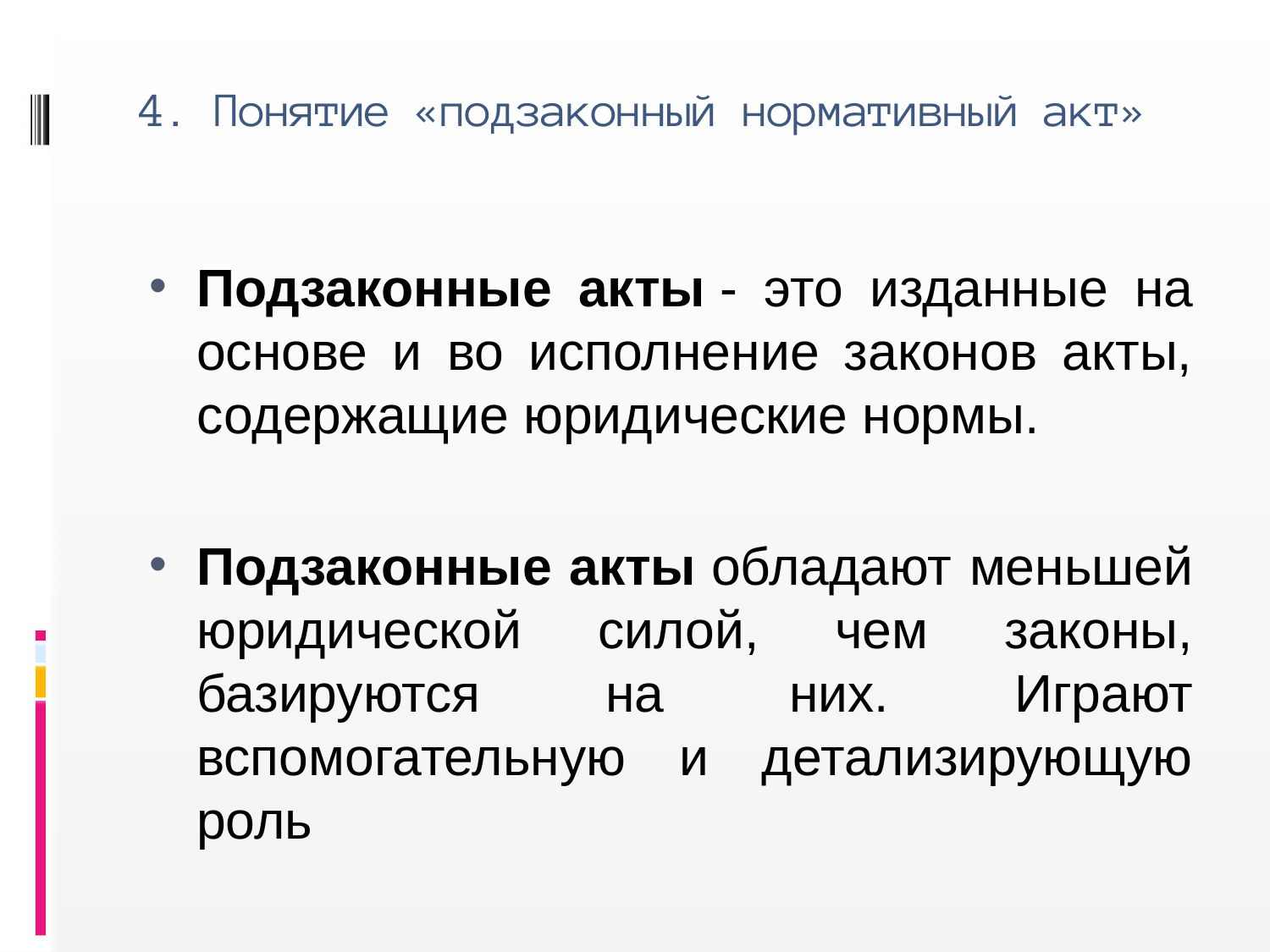

# 4. Понятие «подзаконный нормативный акт»
Подзаконные акты - это изданные на основе и во исполнение законов акты, содержащие юридические нормы.

Подзаконные акты обладают меньшей юридической силой, чем законы, базируются на них. Играют вспомогательную и детализирующую роль